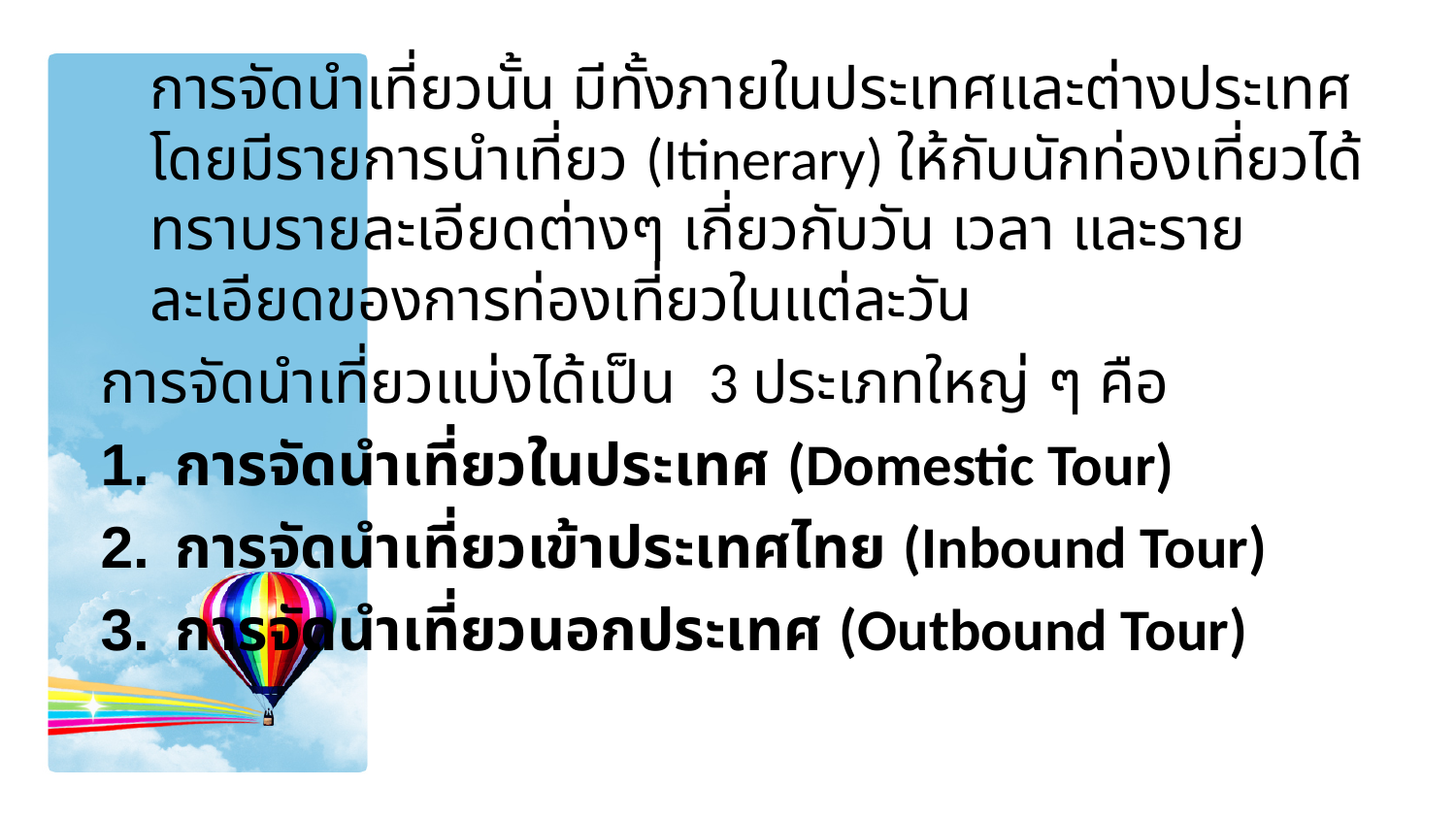

การจัดนำเที่ยวนั้น มีทั้งภายในประเทศและต่างประเทศ โดยมีรายการนำเที่ยว (Itinerary) ให้กับนักท่องเที่ยวได้ทราบรายละเอียดต่างๆ เกี่ยวกับวัน เวลา และรายละเอียดของการท่องเที่ยวในแต่ละวัน
การจัดนำเที่ยวแบ่งได้เป็น  3 ประเภทใหญ่ ๆ คือ
การจัดนำเที่ยวในประเทศ (Domestic Tour)
การจัดนำเที่ยวเข้าประเทศไทย (Inbound Tour)
การจัดนำเที่ยวนอกประเทศ (Outbound Tour)